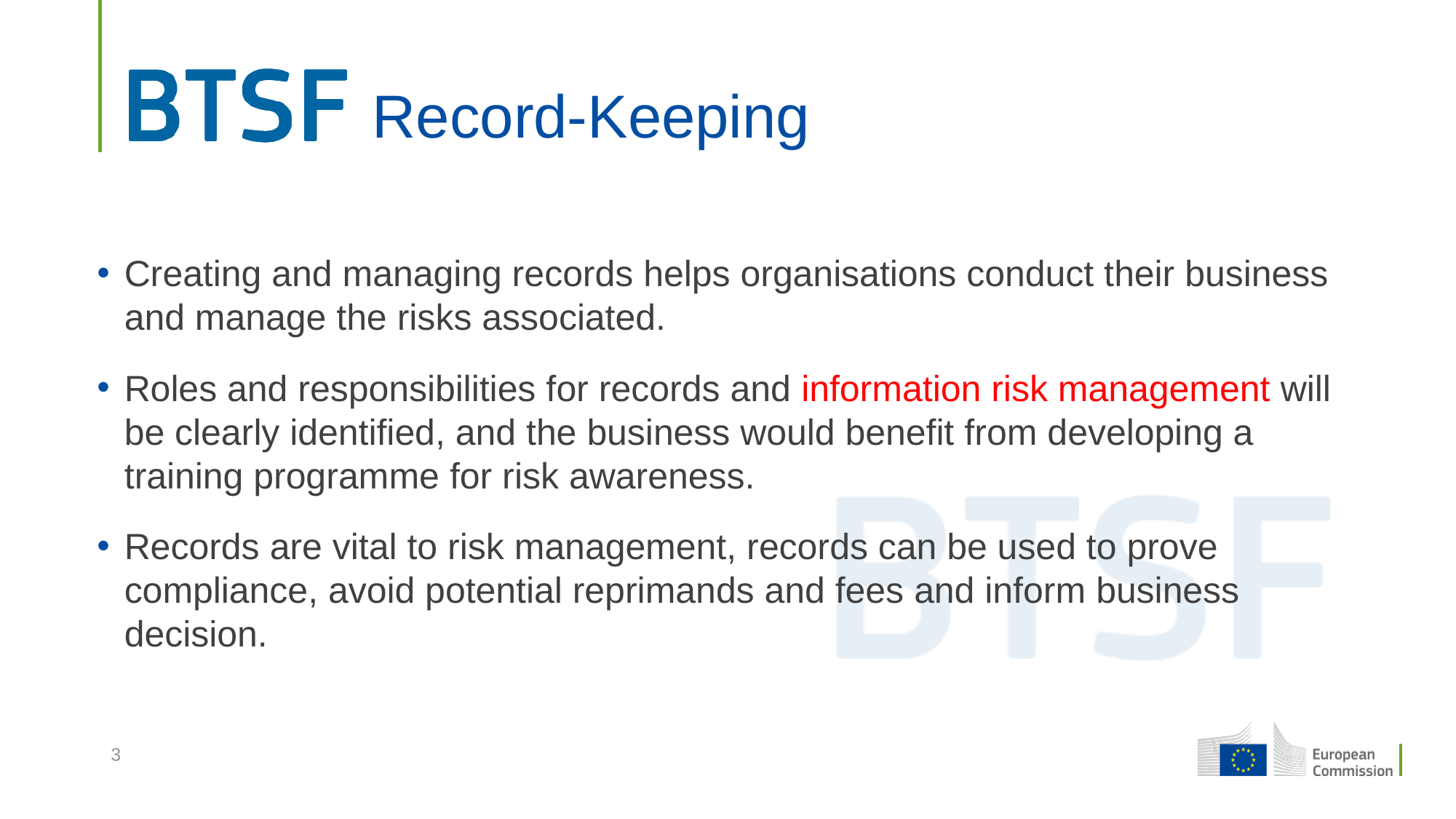

# Record-Keeping
Creating and managing records helps organisations conduct their business and manage the risks associated.
Roles and responsibilities for records and information risk management will be clearly identified, and the business would benefit from developing a training programme for risk awareness.
Records are vital to risk management, records can be used to prove compliance, avoid potential reprimands and fees and inform business decision.

3